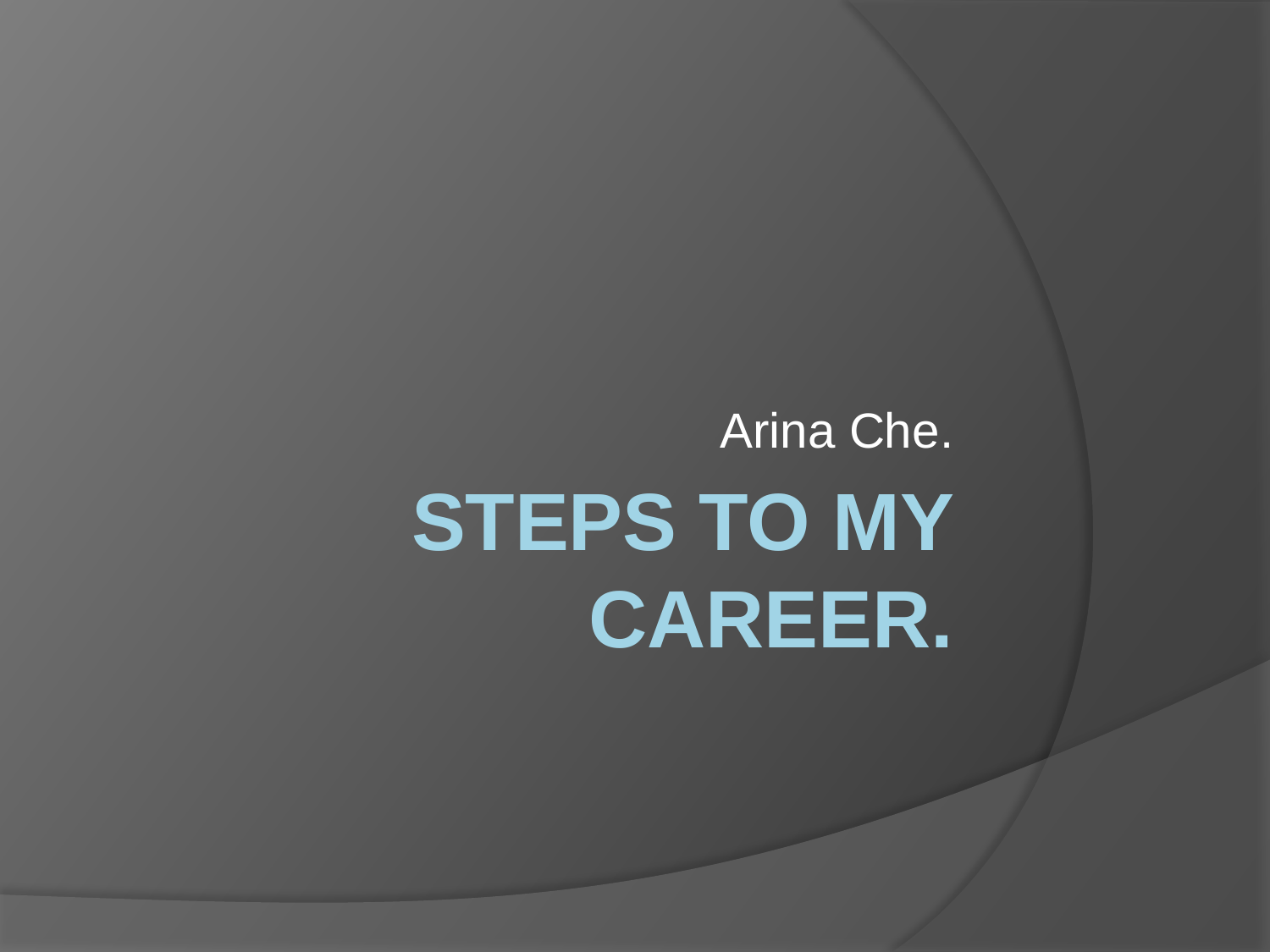

Arina Che.
# Steps to my career.